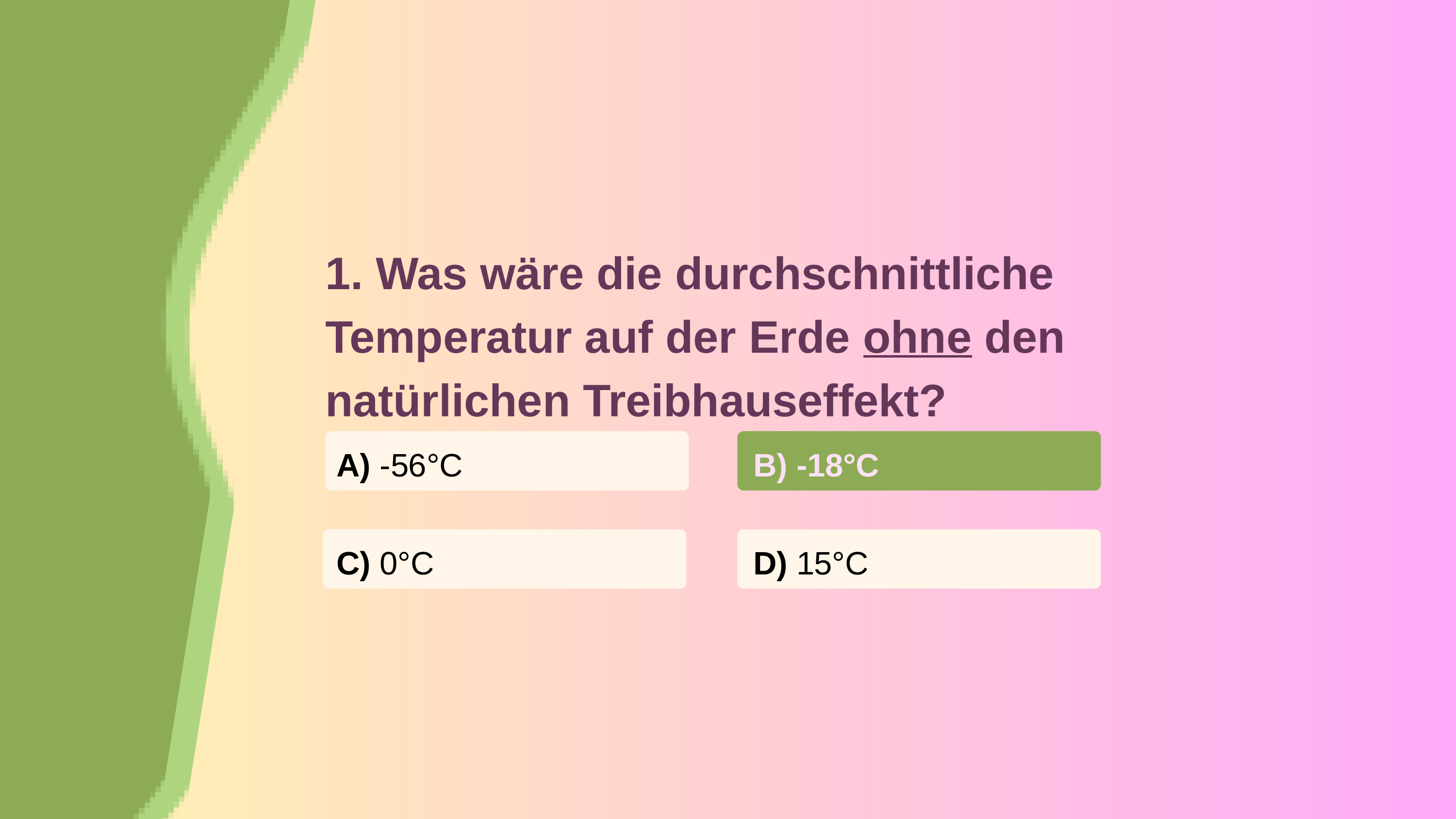

1. Was wäre die durchschnittliche Temperatur auf der Erde ohne den natürlichen Treibhauseffekt?

A) -56°C
B) -18°C

C) 0°C
D) 15°C